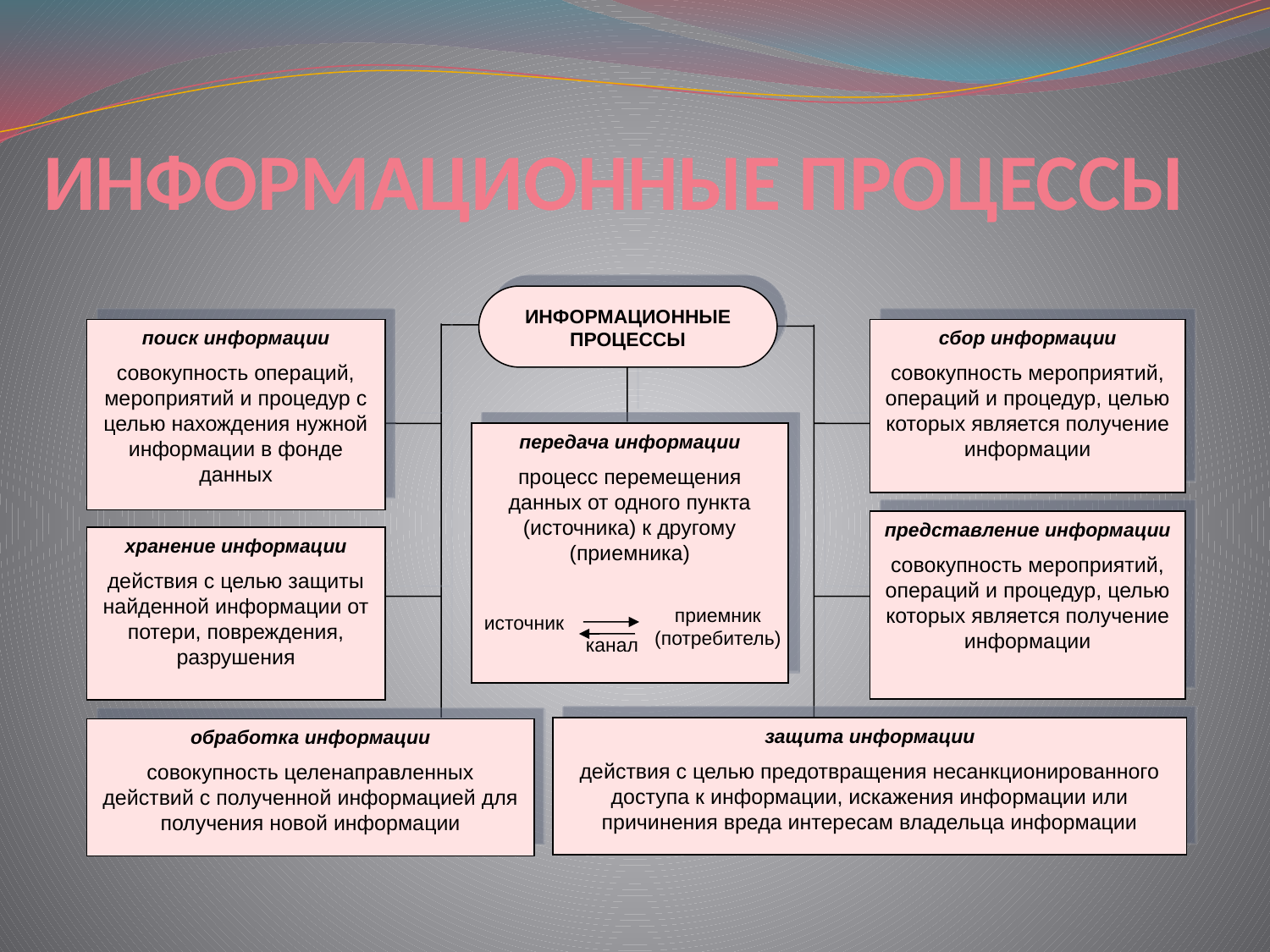

ИНФОРМАЦИОННЫЕ ПРОЦЕССЫ
ИНФОРМАЦИОННЫЕ ПРОЦЕССЫ
поиск информации
совокупность операций, мероприятий и процедур с целью нахождения нужной информации в фонде данных
сбор информации
совокупность мероприятий, операций и процедур, целью которых является получение информации

передача информации
процесс перемещения данных от одного пункта (источника) к другому (приемника)

представление информации
совокупность мероприятий, операций и процедур, целью которых является получение информации
хранение информации
действия с целью защиты найденной информации от потери, повреждения, разрушения

приемник
(потребитель)

источник

канал

защита информации
действия с целью предотвращения несанкционированного доступа к информации, искажения информации или причинения вреда интересам владельца информации
обработка информации
совокупность целенаправленных действий с полученной информацией для получения новой информации